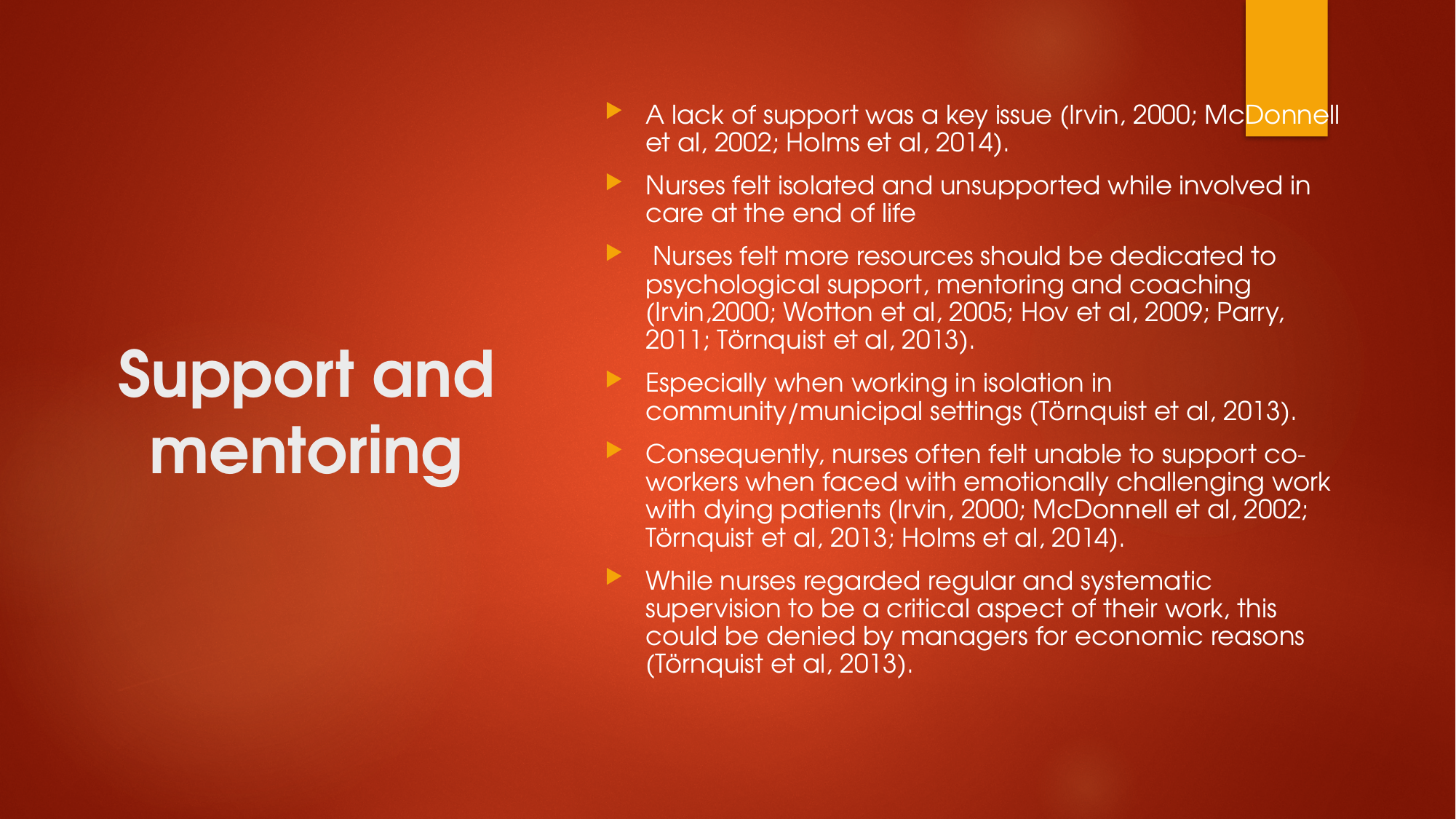

A lack of support was a key issue (Irvin, 2000; McDonnell et al, 2002; Holms et al, 2014).
Nurses felt isolated and unsupported while involved in care at the end of life
 Nurses felt more resources should be dedicated to psychological support, mentoring and coaching (Irvin,2000; Wotton et al, 2005; Hov et al, 2009; Parry, 2011; Törnquist et al, 2013).
Especially when working in isolation in community/municipal settings (Törnquist et al, 2013).
Consequently, nurses often felt unable to support co-workers when faced with emotionally challenging work with dying patients (Irvin, 2000; McDonnell et al, 2002; Törnquist et al, 2013; Holms et al, 2014).
While nurses regarded regular and systematic supervision to be a critical aspect of their work, this could be denied by managers for economic reasons (Törnquist et al, 2013).

# Support and mentoring